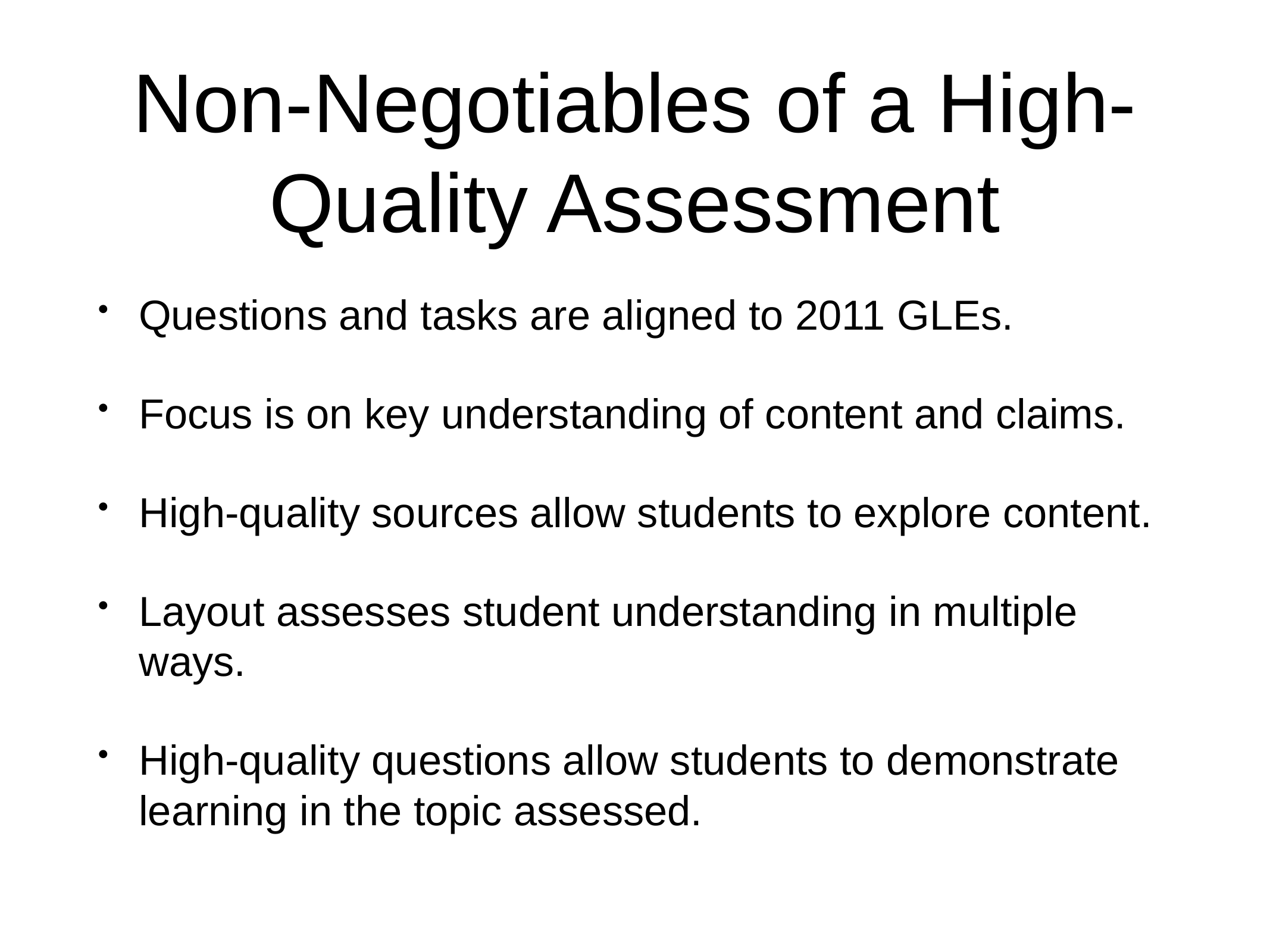

# Non-Negotiables of a High-Quality Assessment
Questions and tasks are aligned to 2011 GLEs.
Focus is on key understanding of content and claims.
High-quality sources allow students to explore content.
Layout assesses student understanding in multiple ways.
High-quality questions allow students to demonstrate learning in the topic assessed.